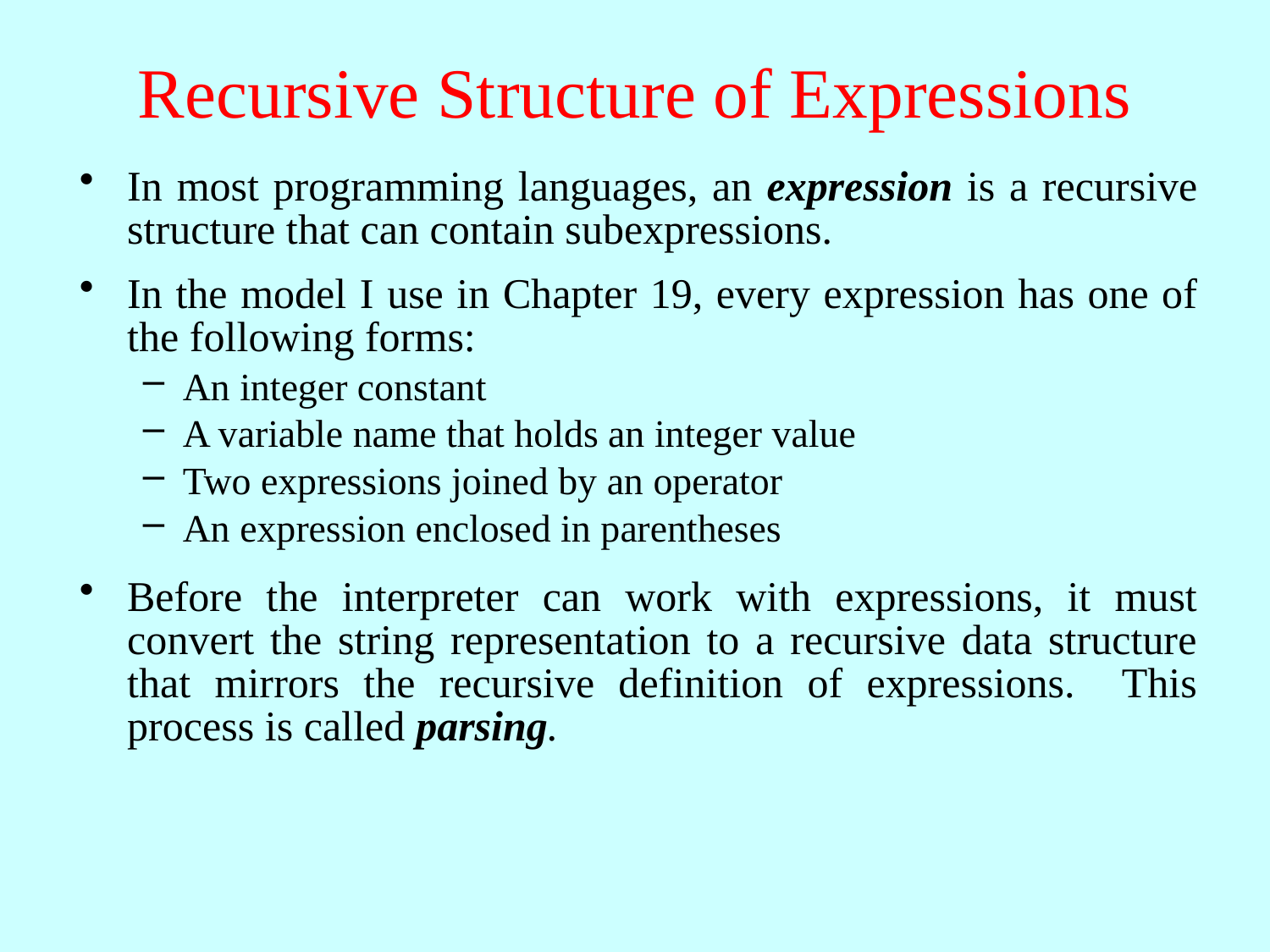

# Recursive Structure of Expressions
In most programming languages, an expression is a recursive structure that can contain subexpressions.
In the model I use in Chapter 19, every expression has one of the following forms:
An integer constant
A variable name that holds an integer value
Two expressions joined by an operator
An expression enclosed in parentheses
Before the interpreter can work with expressions, it must convert the string representation to a recursive data structure that mirrors the recursive definition of expressions.  This process is called parsing.